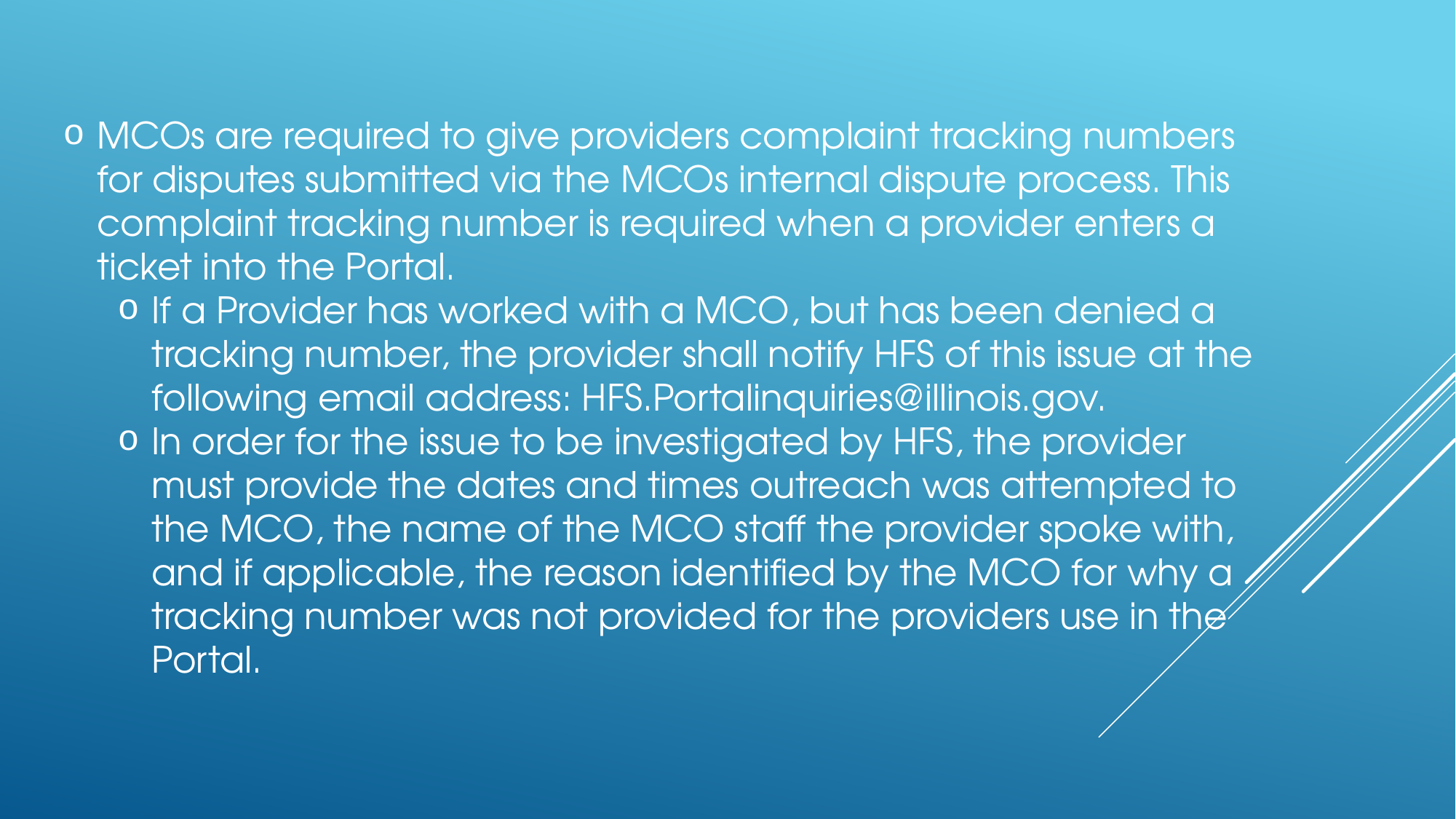

MCOs are required to give providers complaint tracking numbers for disputes submitted via the MCOs internal dispute process. This complaint tracking number is required when a provider enters a ticket into the Portal.
If a Provider has worked with a MCO, but has been denied a tracking number, the provider shall notify HFS of this issue at the following email address: HFS.Portalinquiries@illinois.gov.
In order for the issue to be investigated by HFS, the provider must provide the dates and times outreach was attempted to the MCO, the name of the MCO staff the provider spoke with, and if applicable, the reason identified by the MCO for why a tracking number was not provided for the providers use in the Portal.